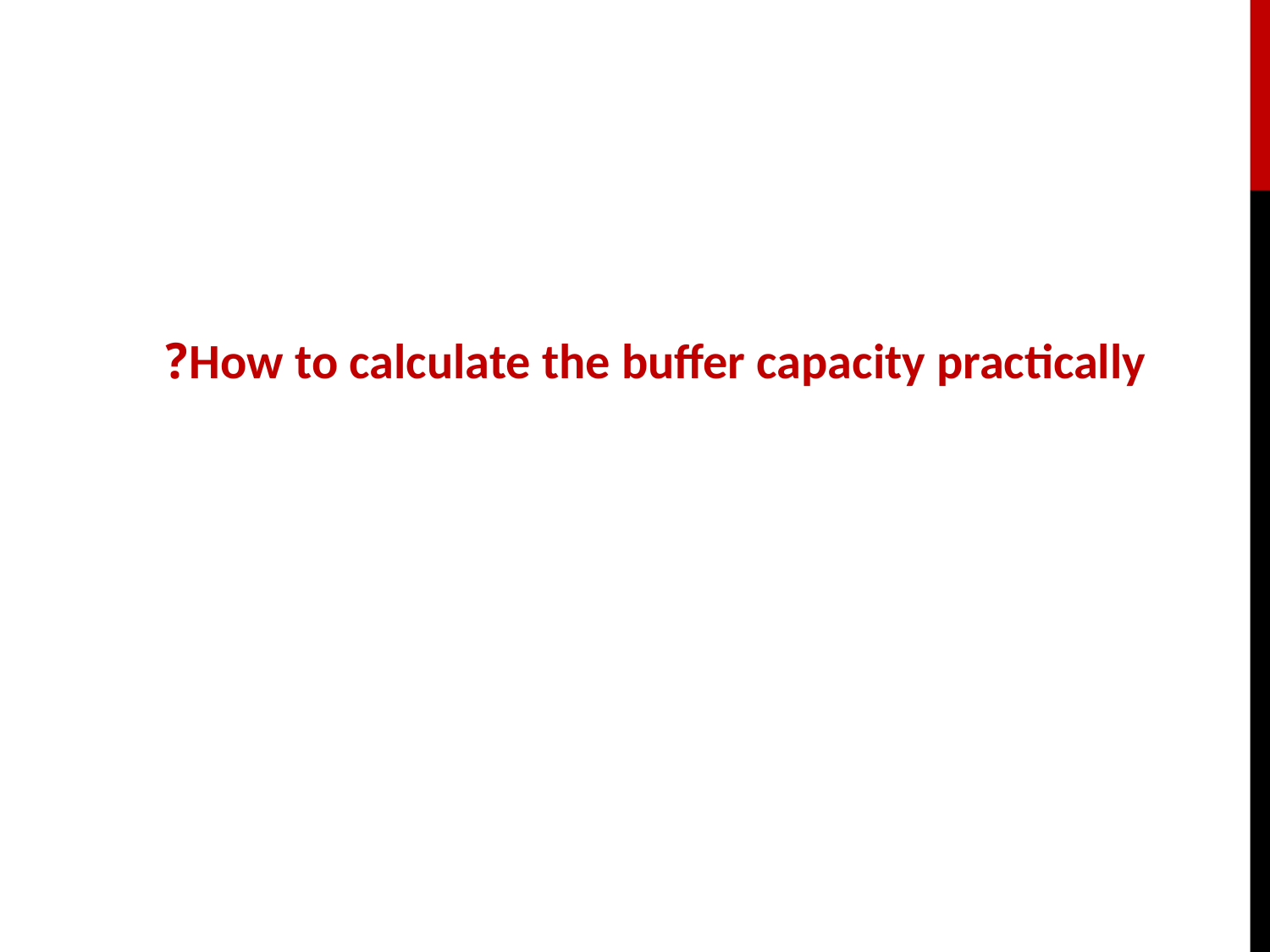

How to calculate the buffer capacity practically?